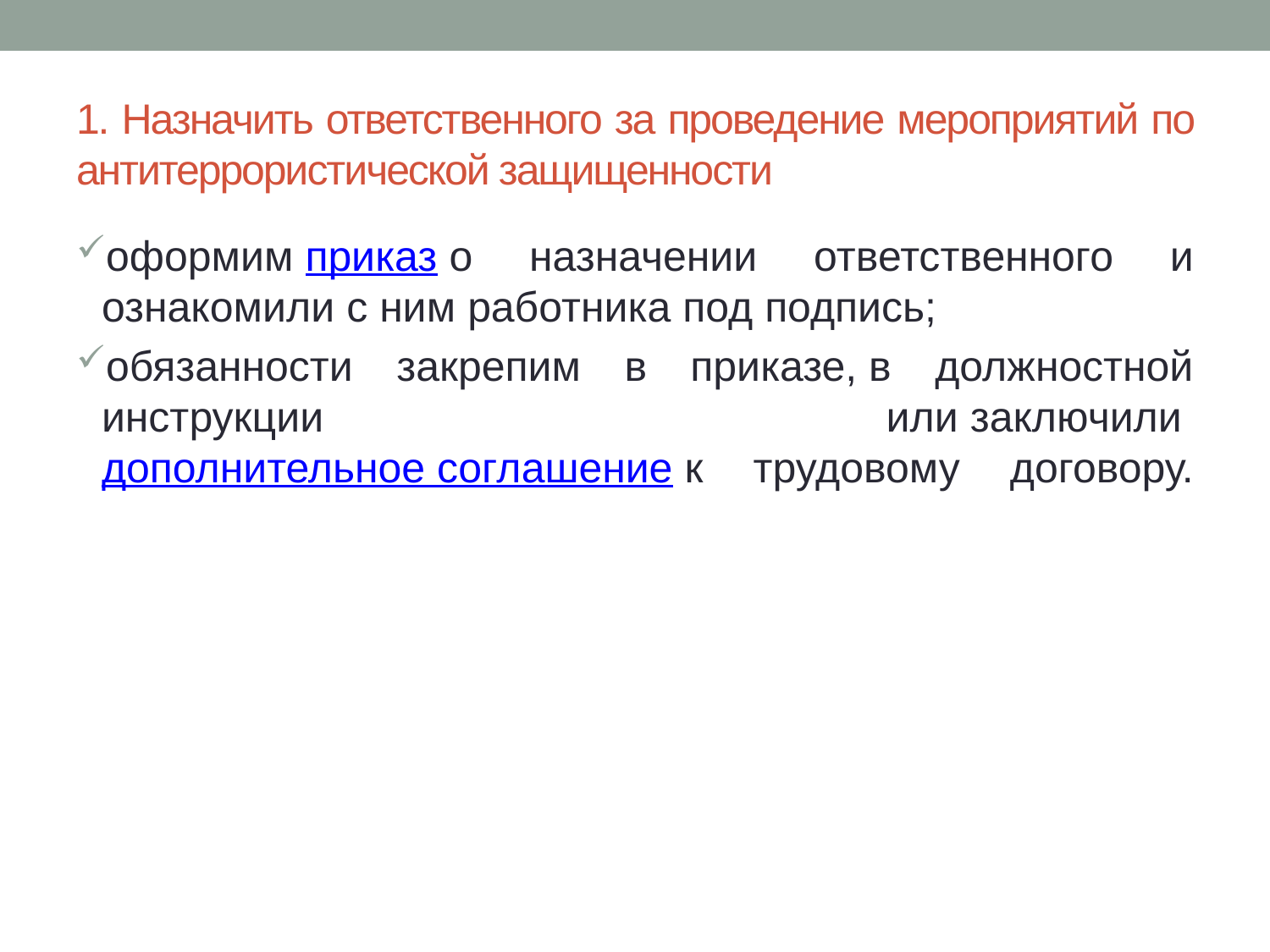

# 1. Назначить ответственного за проведение мероприятий по антитеррористической защищенности
оформим приказ о назначении ответственного и ознакомили с ним работника под подпись;
обязанности закрепим в приказе, в должностной инструкции или заключили дополнительное соглашение к трудовому договору.